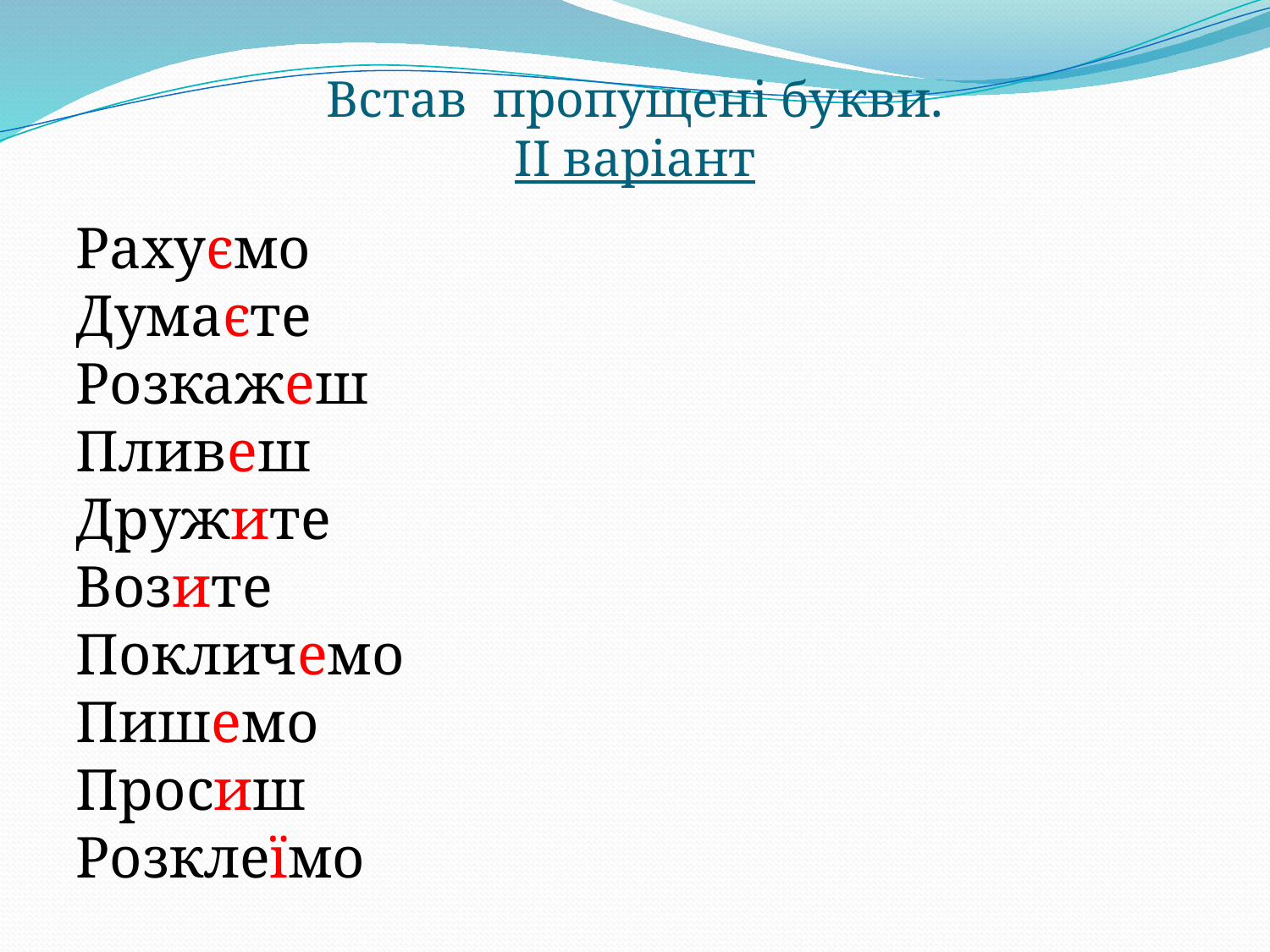

# Встав  пропущені букви. ІІ варіант
Рахуємо
Думаєте
Розкажеш
Пливеш
Дружите
Возите
Покличемо
Пишемо
Просиш
Розклеїмо